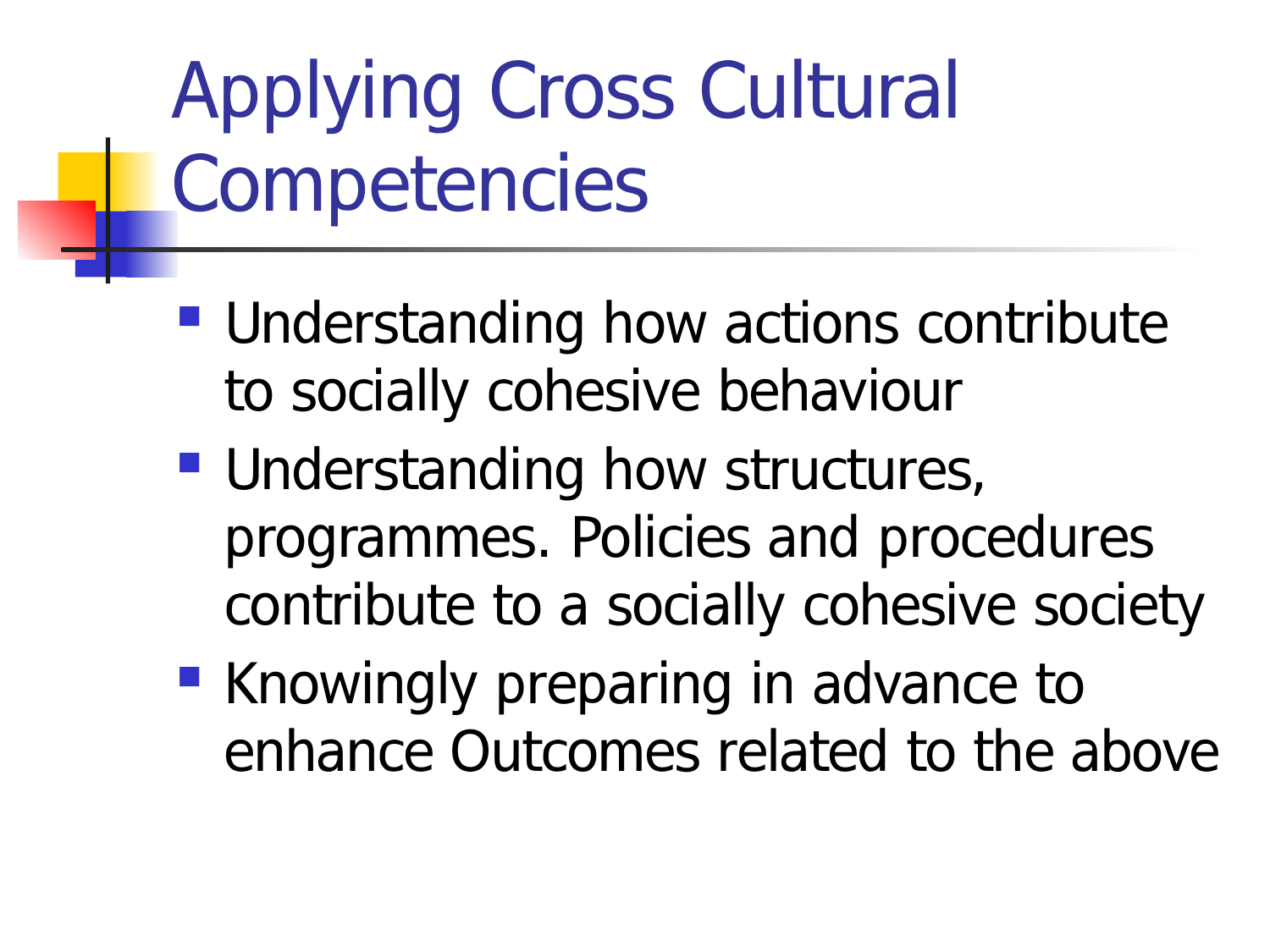

# Applying Cross Cultural Competencies
Understanding how actions contribute to socially cohesive behaviour
Understanding how structures,  programmes. Policies and procedures  contribute to a socially cohesive society
Knowingly preparing in advance to enhance Outcomes related to the above